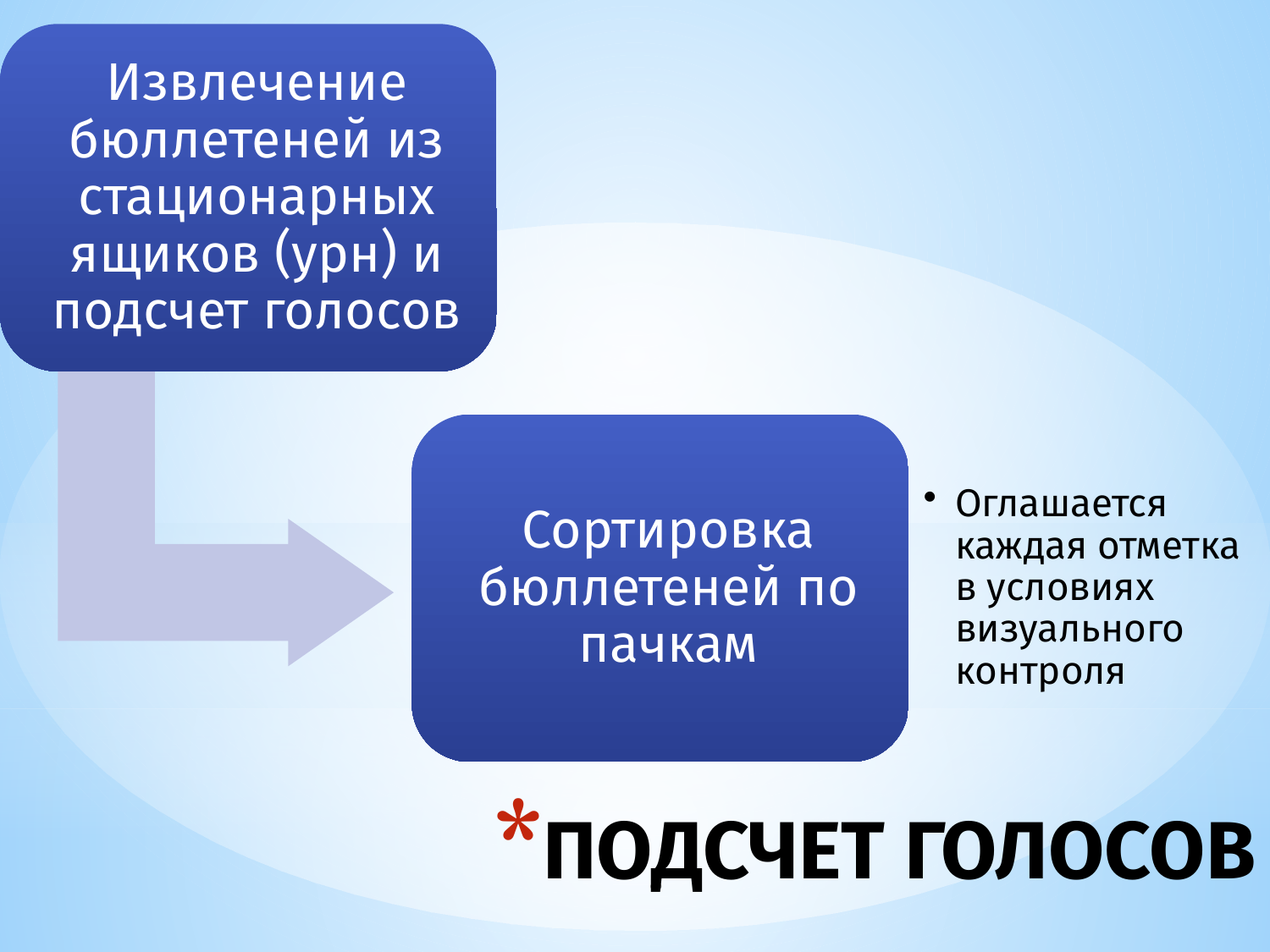

Извлечение бюллетеней из стационарных ящиков (урн) и подсчет голосов
Сортировка бюллетеней по пачкам
Оглашается каждая отметка в условиях визуального контроля
# ПОДСЧЕТ ГОЛОСОВ
8